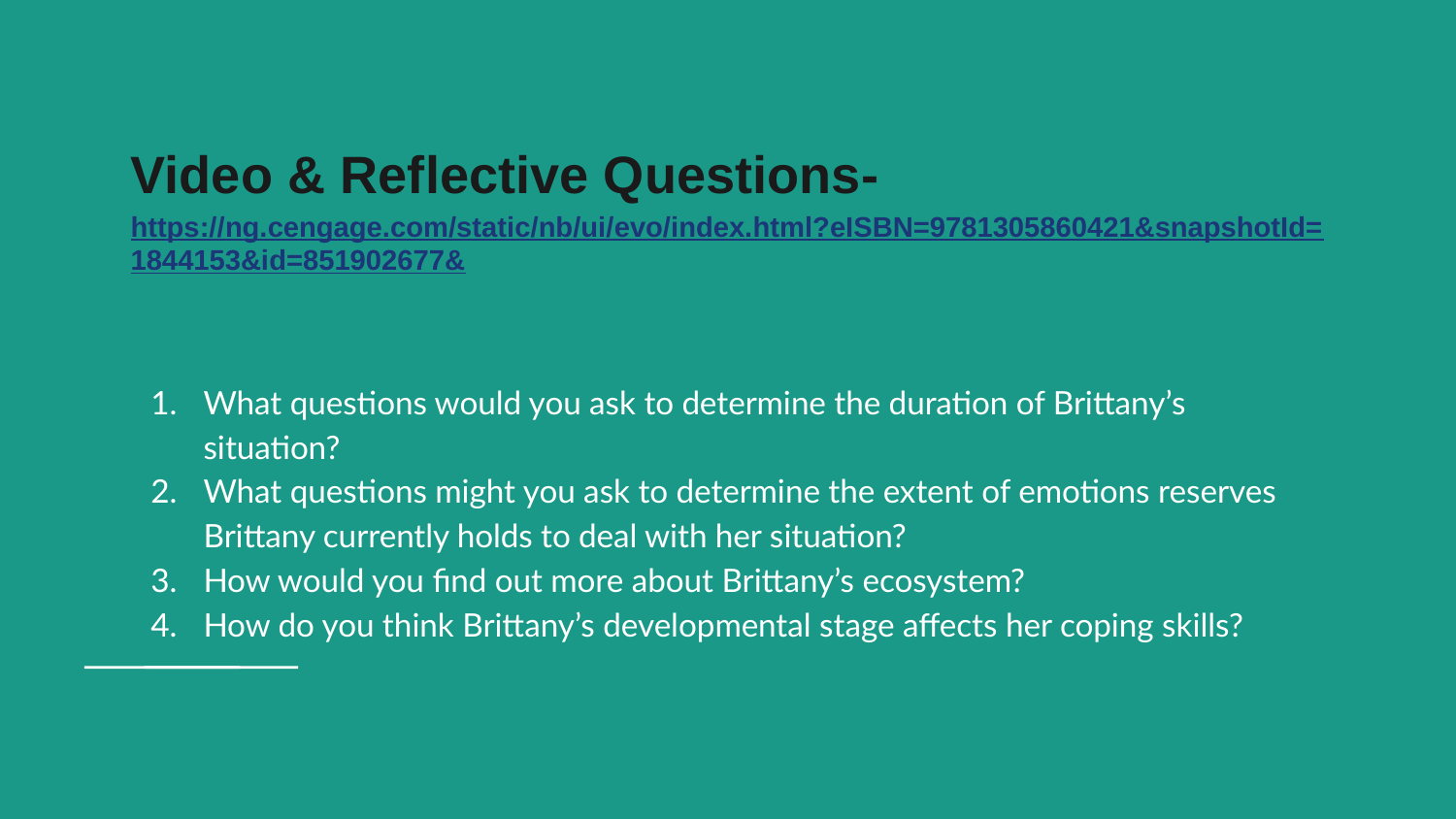

# Video & Reflective Questions-
https://ng.cengage.com/static/nb/ui/evo/index.html?eISBN=9781305860421&snapshotId=1844153&id=851902677&
What questions would you ask to determine the duration of Brittany’s situation?
What questions might you ask to determine the extent of emotions reserves Brittany currently holds to deal with her situation?
How would you find out more about Brittany’s ecosystem?
How do you think Brittany’s developmental stage affects her coping skills?